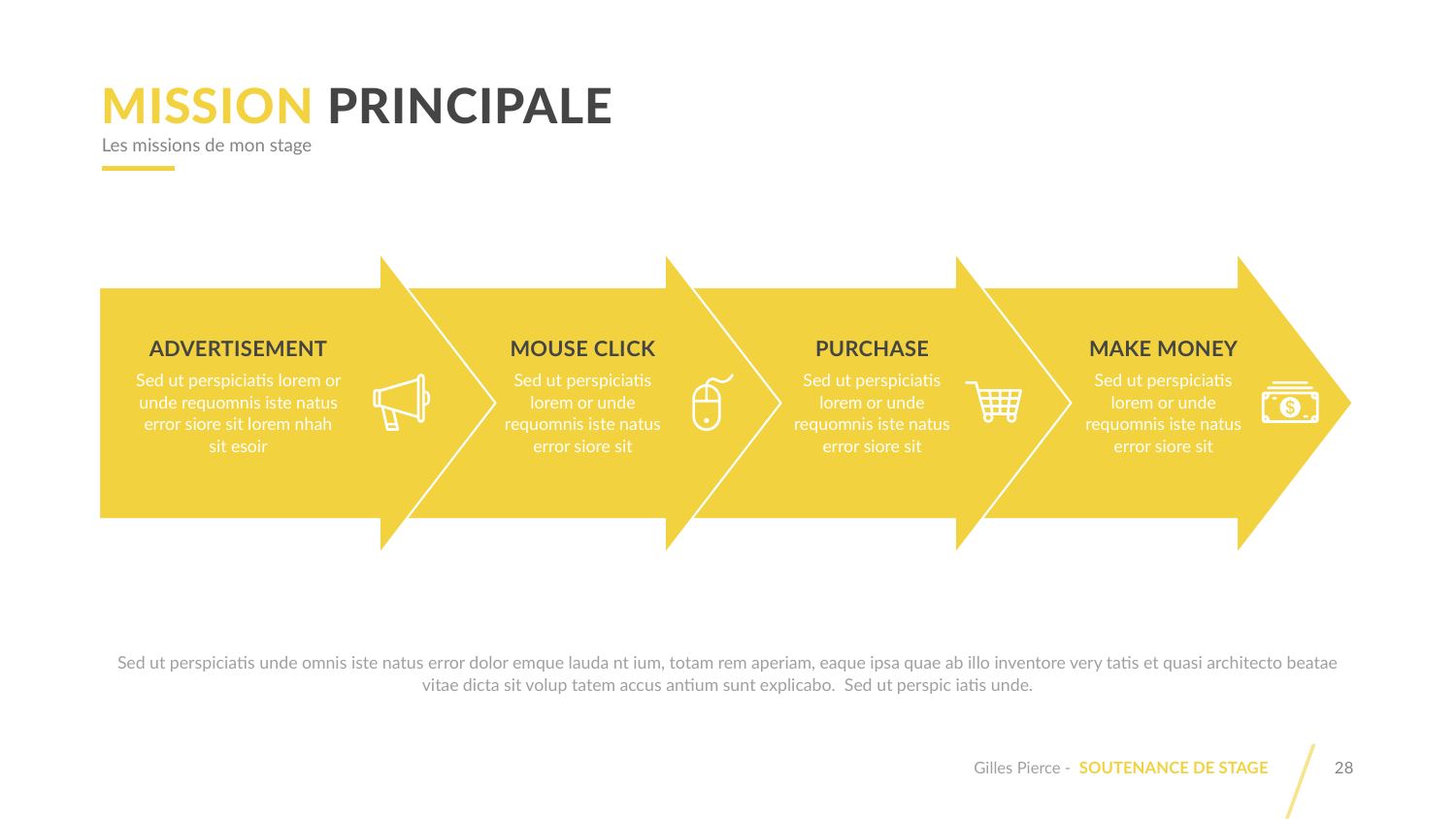

mission principale
Les missions de mon stage

Advertisement
Sed ut perspiciatis lorem or unde requomnis iste natus error siore sit lorem nhah sit esoir
Mouse Click
Sed ut perspiciatis lorem or unde requomnis iste natus error siore sit
Purchase
Sed ut perspiciatis lorem or unde requomnis iste natus error siore sit
Make Money
Sed ut perspiciatis lorem or unde requomnis iste natus error siore sit

Sed ut perspiciatis unde omnis iste natus error dolor emque lauda nt ium, totam rem aperiam, eaque ipsa quae ab illo inventore very tatis et quasi architecto beatae vitae dicta sit volup tatem accus antium sunt explicabo.  Sed ut perspic iatis unde.